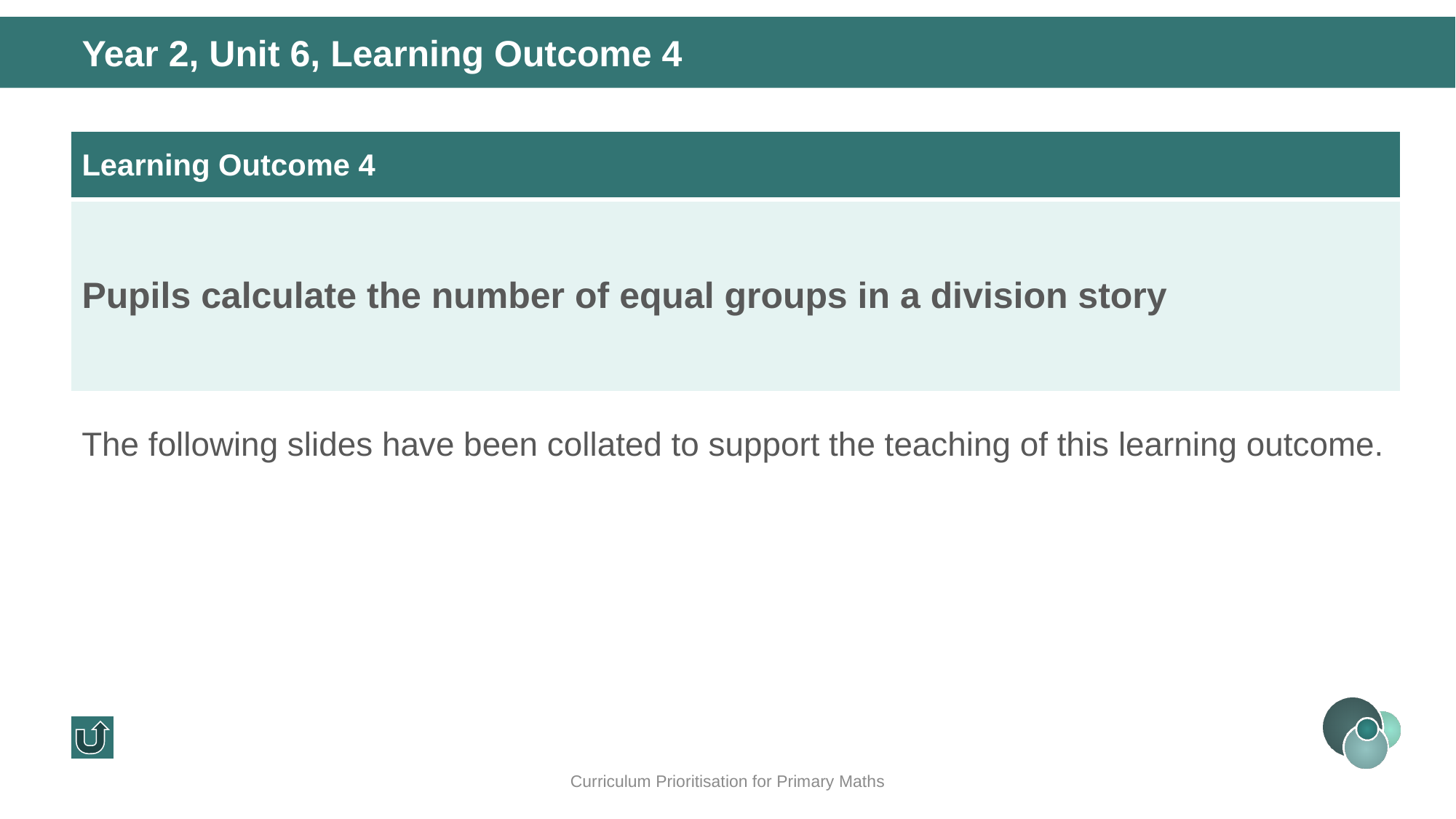

Year 2, Unit 6, Learning Outcome 4
| Learning Outcome 4 |
| --- |
| Pupils calculate the number of equal groups in a division story |
The following slides have been collated to support the teaching of this learning outcome.

Curriculum Prioritisation for Primary Maths